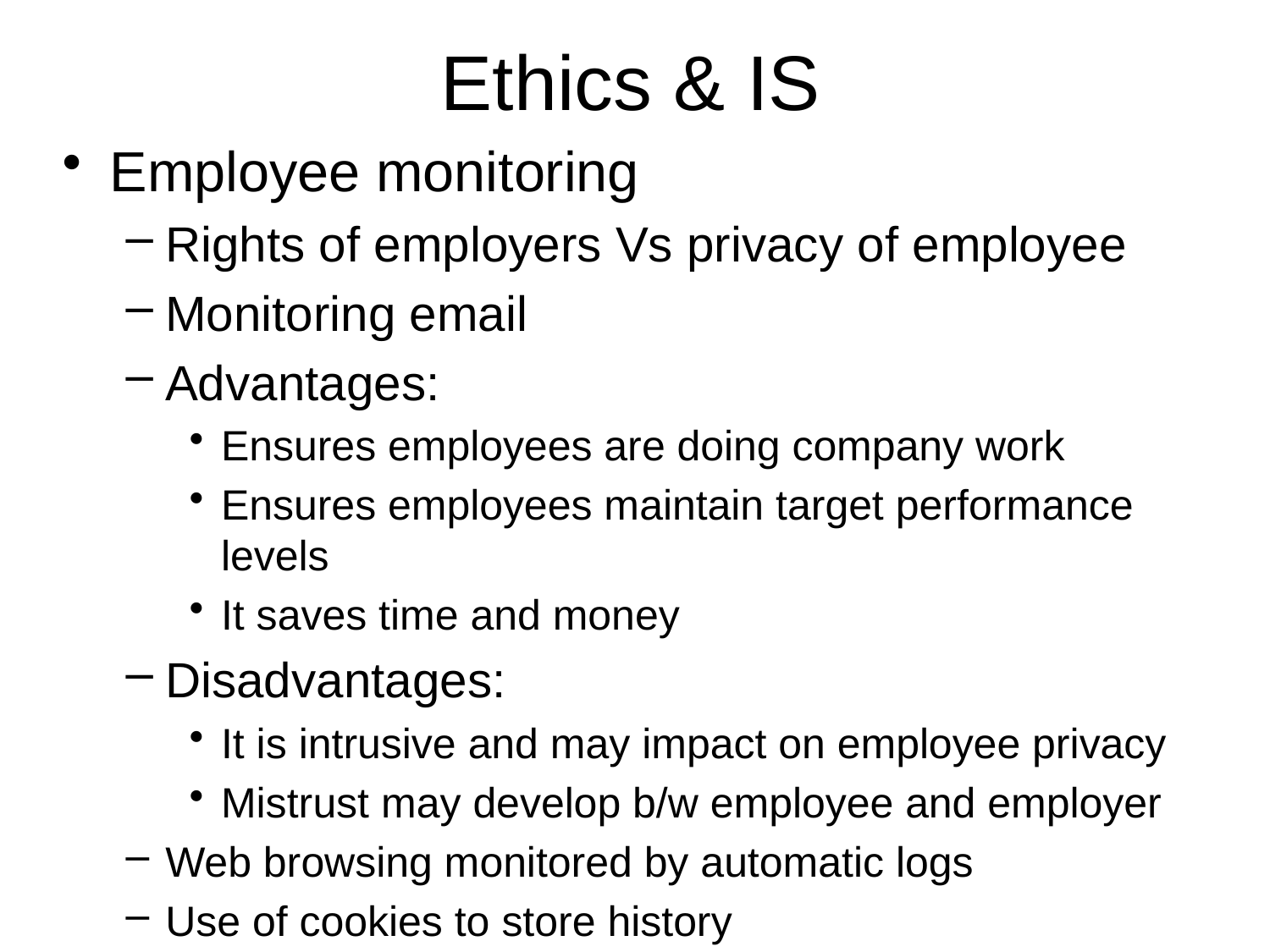

# Ethics & IS
Employee monitoring
Rights of employers Vs privacy of employee
Monitoring email
Advantages:
Ensures employees are doing company work
Ensures employees maintain target performance levels
It saves time and money
Disadvantages:
It is intrusive and may impact on employee privacy
Mistrust may develop b/w employee and employer
Web browsing monitored by automatic logs
Use of cookies to store history